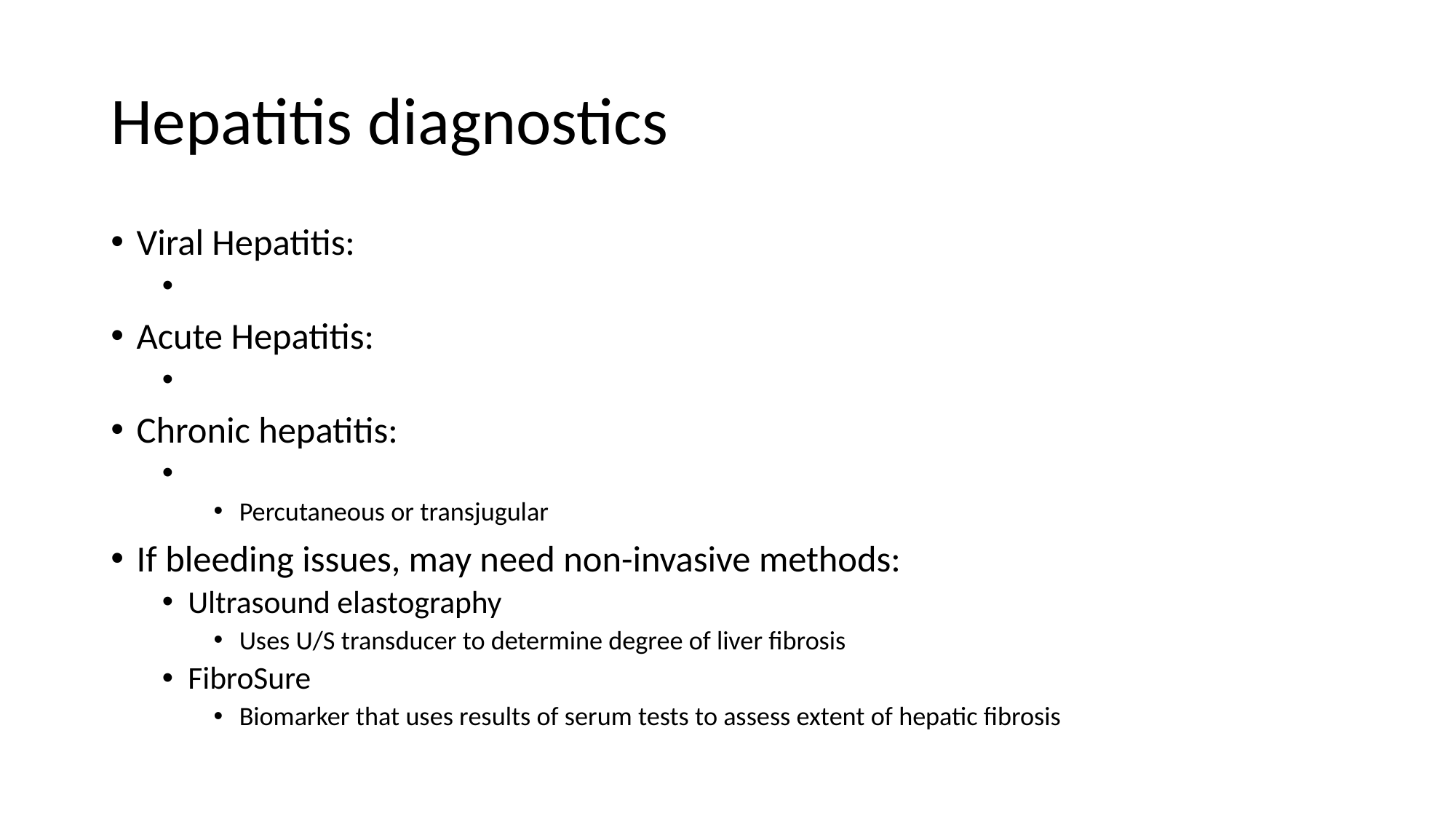

# Hepatitis diagnostics
Viral Hepatitis:

Acute Hepatitis:

Chronic hepatitis:

Percutaneous or transjugular
If bleeding issues, may need non-invasive methods:
Ultrasound elastography
Uses U/S transducer to determine degree of liver fibrosis
FibroSure
Biomarker that uses results of serum tests to assess extent of hepatic fibrosis